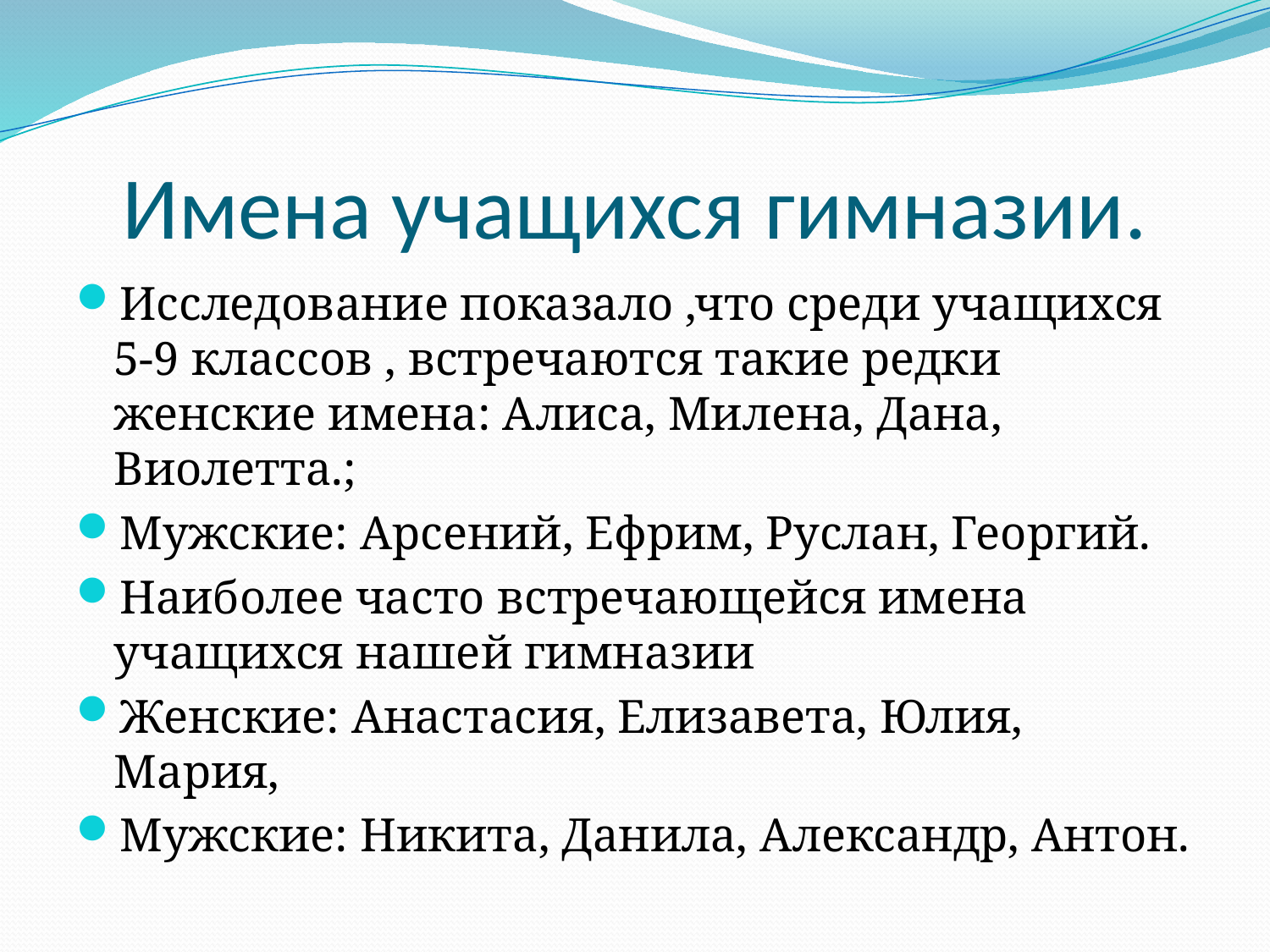

# Имена учащихся гимназии.
Исследование показало ,что среди учащихся 5-9 классов , встречаются такие редки женские имена: Алиса, Милена, Дана, Виолетта.;
Мужские: Арсений, Ефрим, Руслан, Георгий.
Наиболее часто встречающейся имена учащихся нашей гимназии
Женские: Анастасия, Елизавета, Юлия, Мария,
Мужские: Никита, Данила, Александр, Антон.